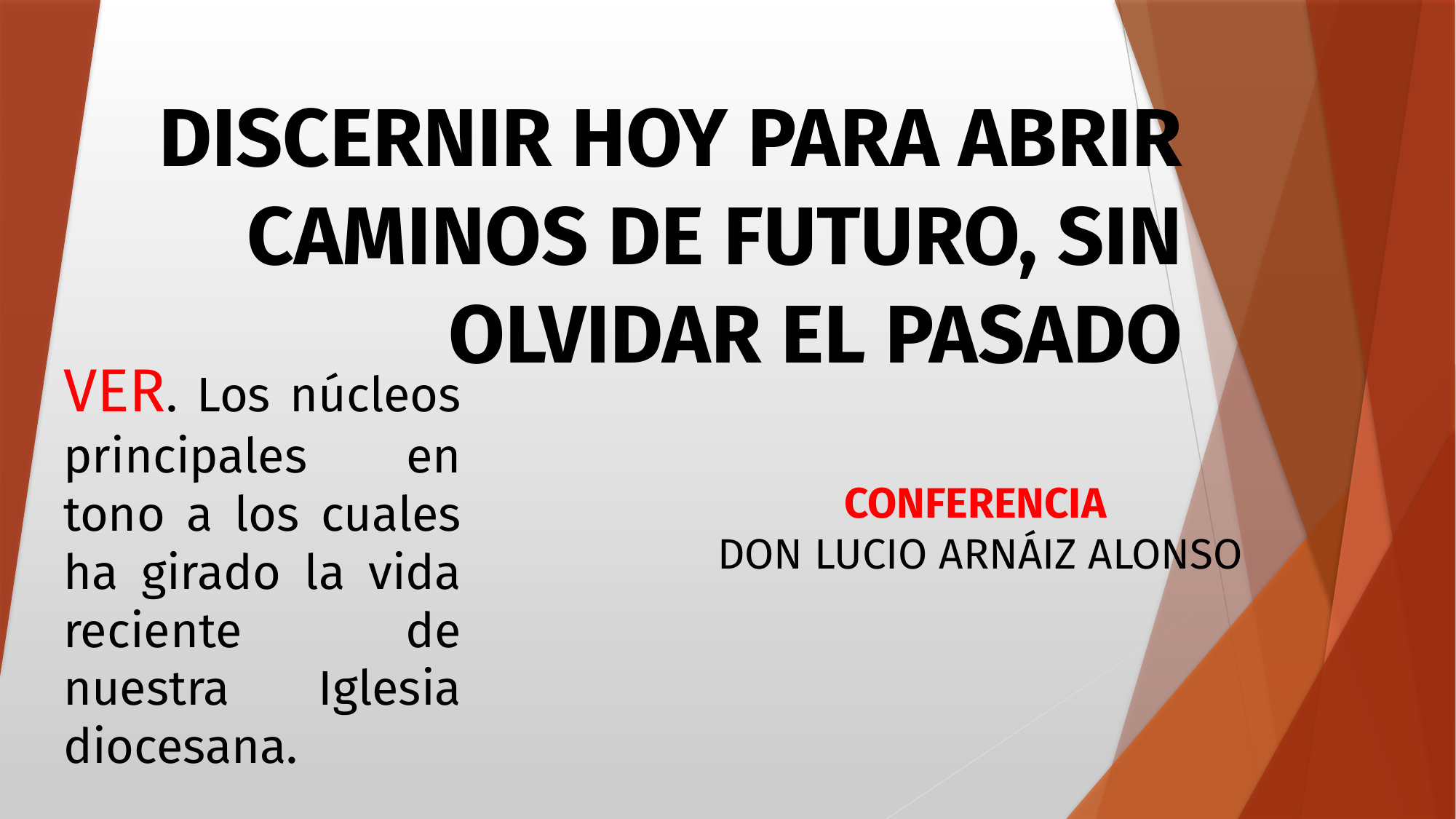

# DISCERNIR HOY PARA ABRIR CAMINOS DE FUTURO, SIN OLVIDAR EL PASADO
VER. Los núcleos principales en tono a los cuales ha girado la vida reciente de nuestra Iglesia diocesana.
CONFERENCIA
DON LUCIO ARNÁIZ ALONSO